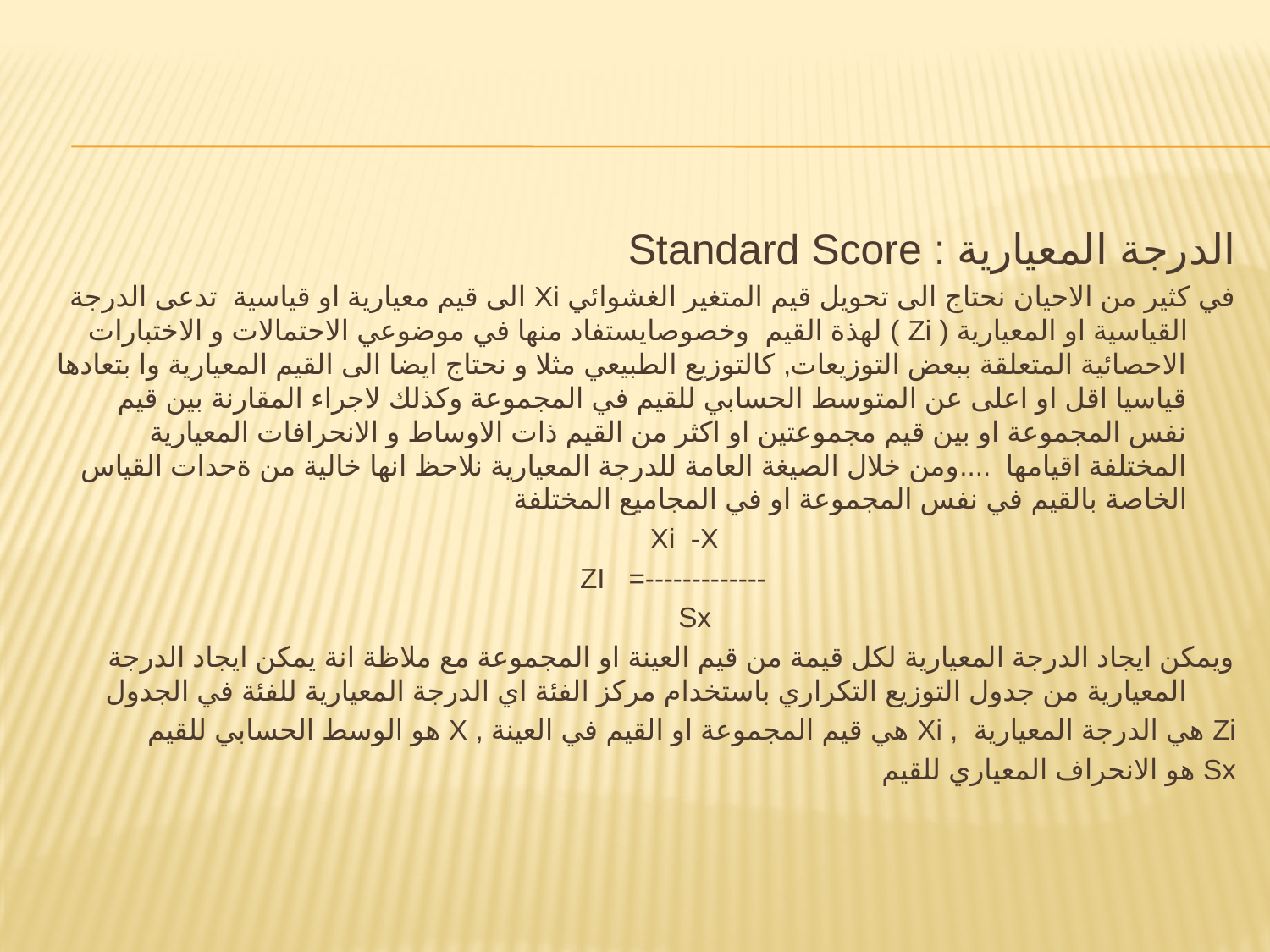

#
الدرجة المعيارية : Standard Score
في كثير من الاحيان نحتاج الى تحويل قيم المتغير الغشوائي Xi الى قيم معيارية او قياسية  تدعى الدرجة القياسية او المعيارية ( Zi ) لهذة القيم  وخصوصايستفاد منها في موضوعي الاحتمالات و الاختبارات الاحصائية المتعلقة ببعض التوزيعات, كالتوزيع الطبيعي مثلا و نحتاج ايضا الى القيم المعيارية وا بتعادها قياسيا اقل او اعلى عن المتوسط الحسابي للقيم في المجموعة وكذلك لاجراء المقارنة بين قيم نفس المجموعة او بين قيم مجموعتين او اكثر من القيم ذات الاوساط و الانحرافات المعيارية المختلفة اقيامها  ....ومن خلال الصيغة العامة للدرجة المعيارية نلاحظ انها خالية من ةحدات القياس الخاصة بالقيم في نفس المجموعة او في المجاميع المختلفة
                                                                  Xi  -X
                                                            -------------=   ZI
                                                                   Sx
ويمكن ايجاد الدرجة المعيارية لكل قيمة من قيم العينة او المجموعة مع ملاظة انة يمكن ايجاد الدرجة المعيارية من جدول التوزيع التكراري باستخدام مركز الفئة اي الدرجة المعيارية للفئة في الجدول
Zi هي الدرجة المعيارية  , Xi هي قيم المجموعة او القيم في العينة , X هو الوسط الحسابي للقيم
Sx هو الانحراف المعياري للقيم